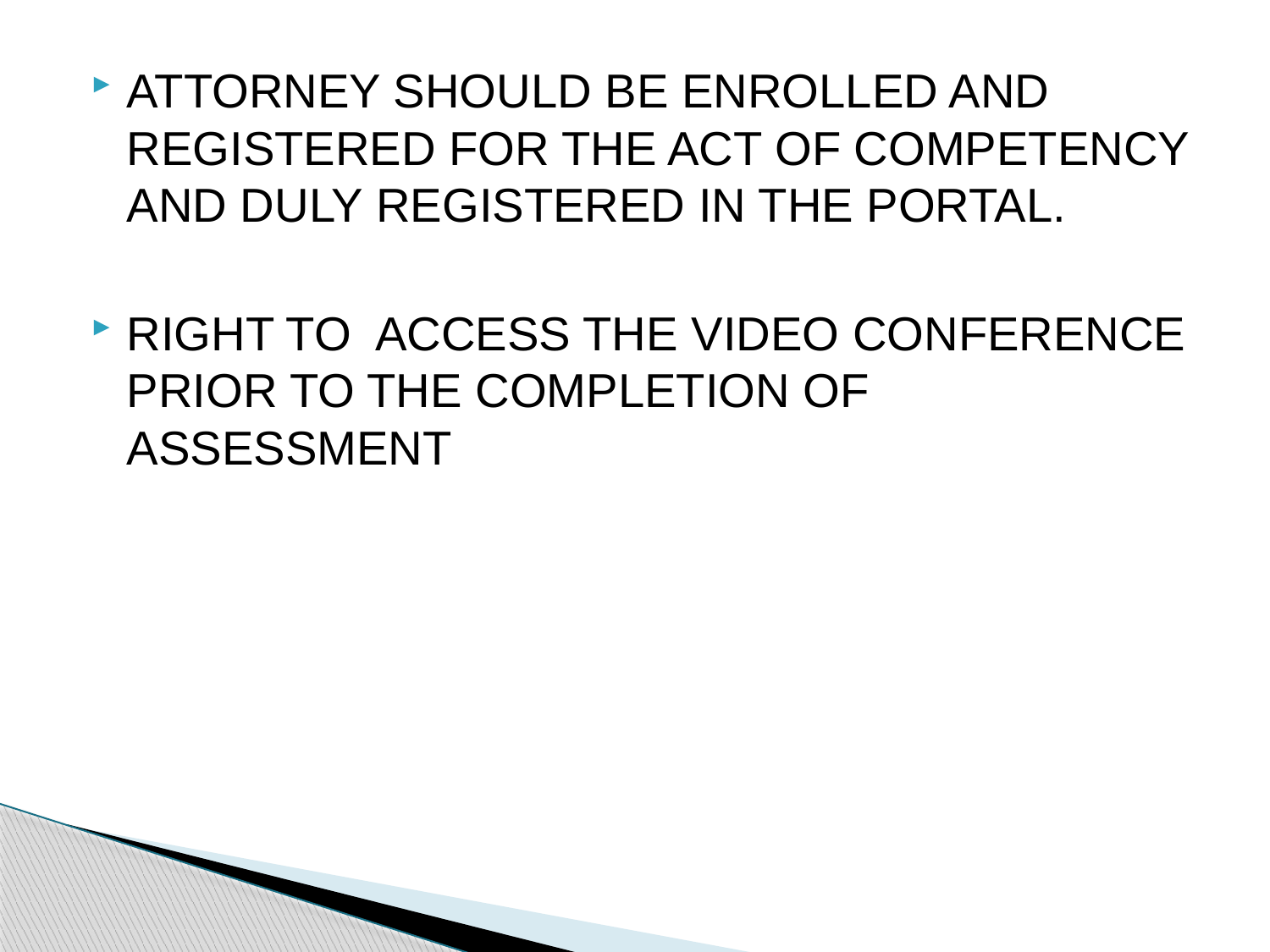

ATTORNEY SHOULD BE ENROLLED AND REGISTERED FOR THE ACT OF COMPETENCY AND DULY REGISTERED IN THE PORTAL.

RIGHT TO  ACCESS THE VIDEO CONFERENCE PRIOR TO THE COMPLETION OF ASSESSMENT